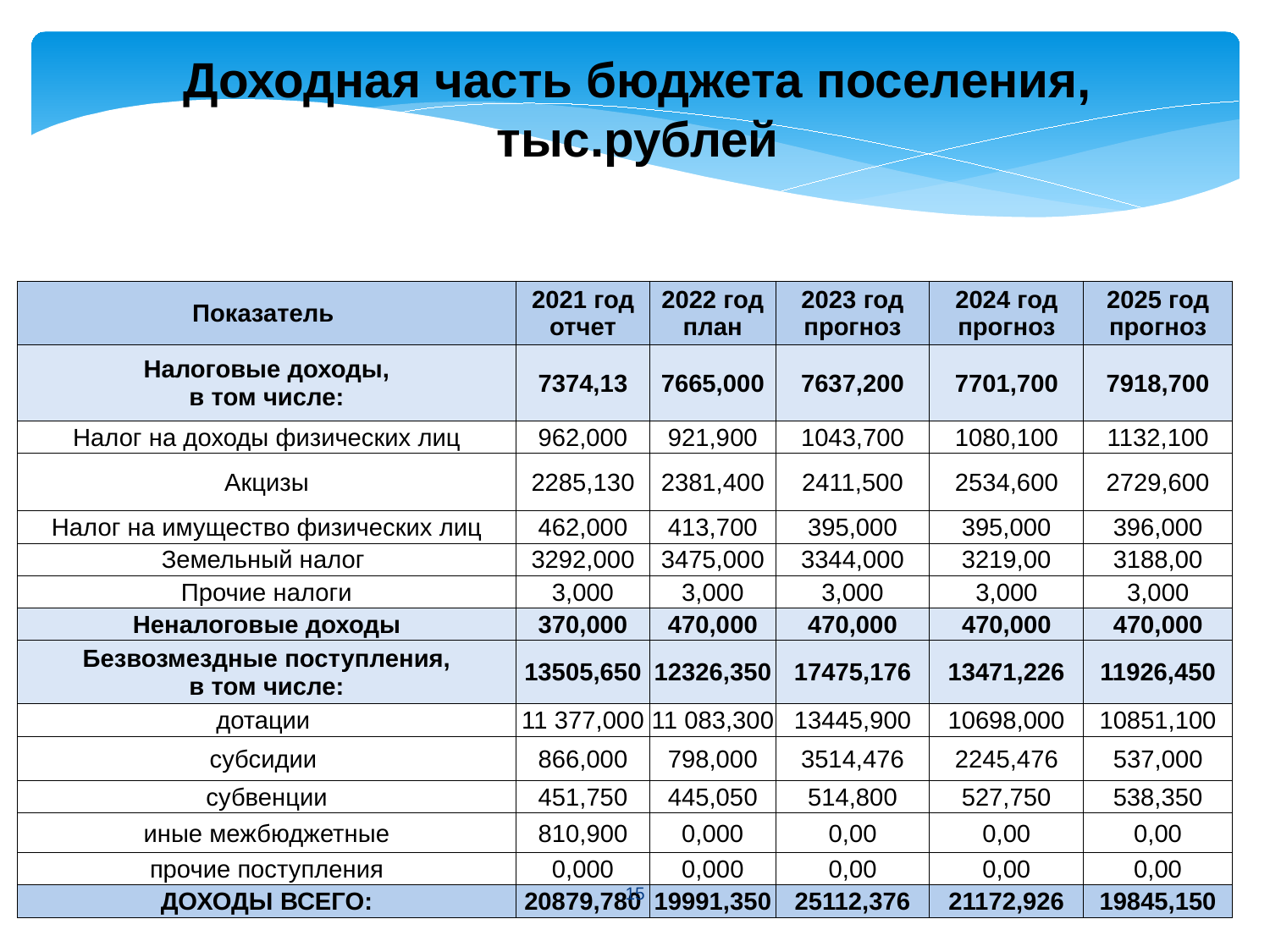

Доходная часть бюджета поселения, тыс.рублей
| Показатель | 2021 год отчет | 2022 год план | 2023 год прогноз | 2024 год прогноз | 2025 год прогноз |
| --- | --- | --- | --- | --- | --- |
| Налоговые доходы, в том числе: | 7374,13 | 7665,000 | 7637,200 | 7701,700 | 7918,700 |
| Налог на доходы физических лиц | 962,000 | 921,900 | 1043,700 | 1080,100 | 1132,100 |
| Акцизы | 2285,130 | 2381,400 | 2411,500 | 2534,600 | 2729,600 |
| Налог на имущество физических лиц | 462,000 | 413,700 | 395,000 | 395,000 | 396,000 |
| Земельный налог | 3292,000 | 3475,000 | 3344,000 | 3219,00 | 3188,00 |
| Прочие налоги | 3,000 | 3,000 | 3,000 | 3,000 | 3,000 |
| Неналоговые доходы | 370,000 | 470,000 | 470,000 | 470,000 | 470,000 |
| Безвозмездные поступления, в том числе: | 13505,650 | 12326,350 | 17475,176 | 13471,226 | 11926,450 |
| дотации | 11 377,000 | 11 083,300 | 13445,900 | 10698,000 | 10851,100 |
| субсидии | 866,000 | 798,000 | 3514,476 | 2245,476 | 537,000 |
| субвенции | 451,750 | 445,050 | 514,800 | 527,750 | 538,350 |
| иные межбюджетные | 810,900 | 0,000 | 0,00 | 0,00 | 0,00 |
| прочие поступления | 0,000 | 0,000 | 0,00 | 0,00 | 0,00 |
| ДОХОДЫ ВСЕГО: | 20879,780 | 19991,350 | 25112,376 | 21172,926 | 19845,150 |
15